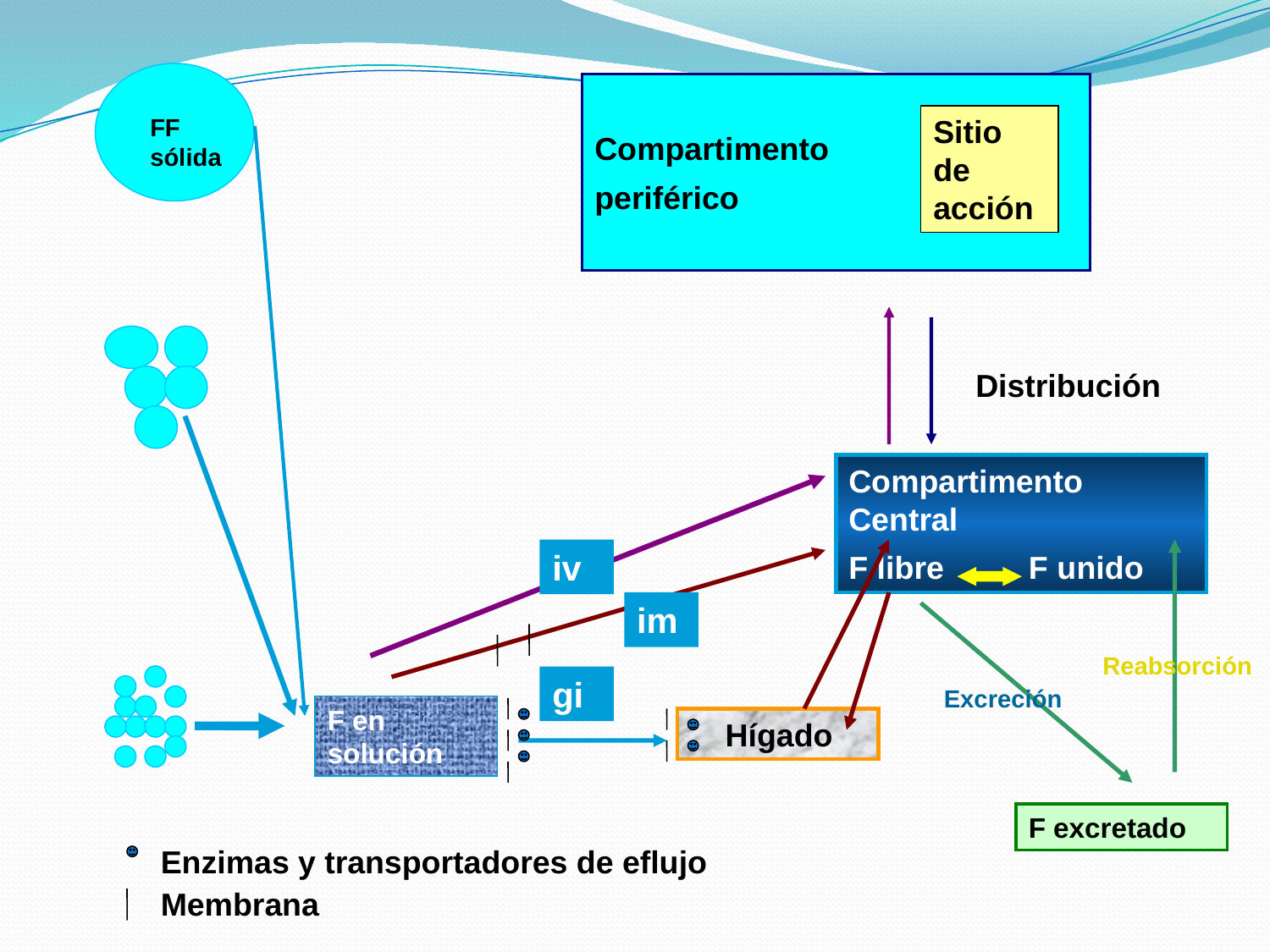

Compartimento
periférico

FF sólida
Sitio de acción

Distribución

Compartimento Central
F libre	      F unido

iv

im

Reabsorción

gi

Excreción

F en solución

    Hígado

F excretado
Enzimas y transportadores de eflujo

Membrana